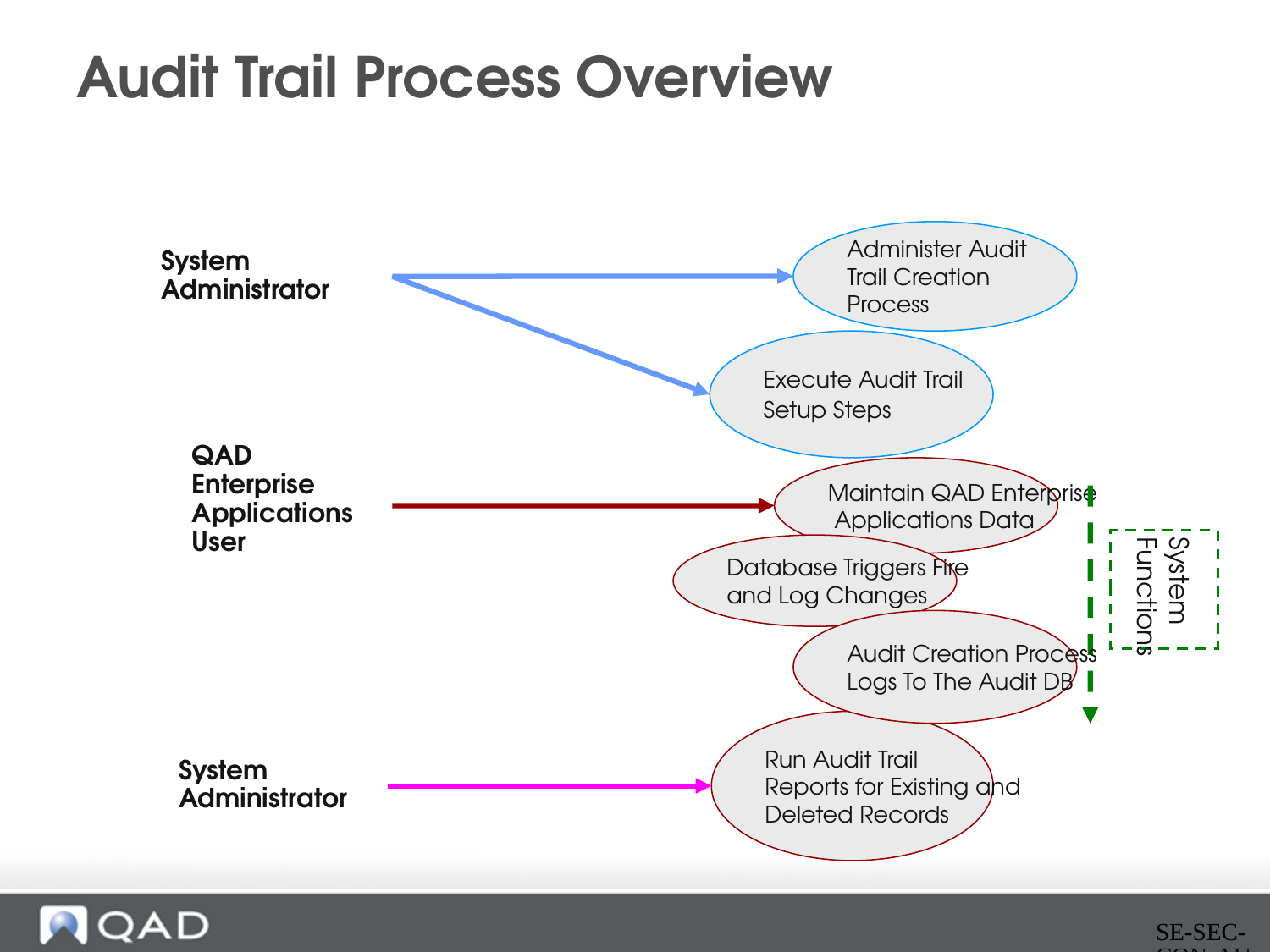

# Audit Trail Process Overview

Administer Audit
Trail Creation
Process
System Administrator
Execute Audit Trail
Setup Steps
QAD Enterprise Applications User
Maintain QAD Enterprise
 Applications Data

System
Functions
Database Triggers Fire
and Log Changes
Audit Creation Process
Logs To The Audit DB
Run Audit Trail
Reports for Existing and
Deleted Records
System Administrator
SE-SEC-CON-AUDIT-0010